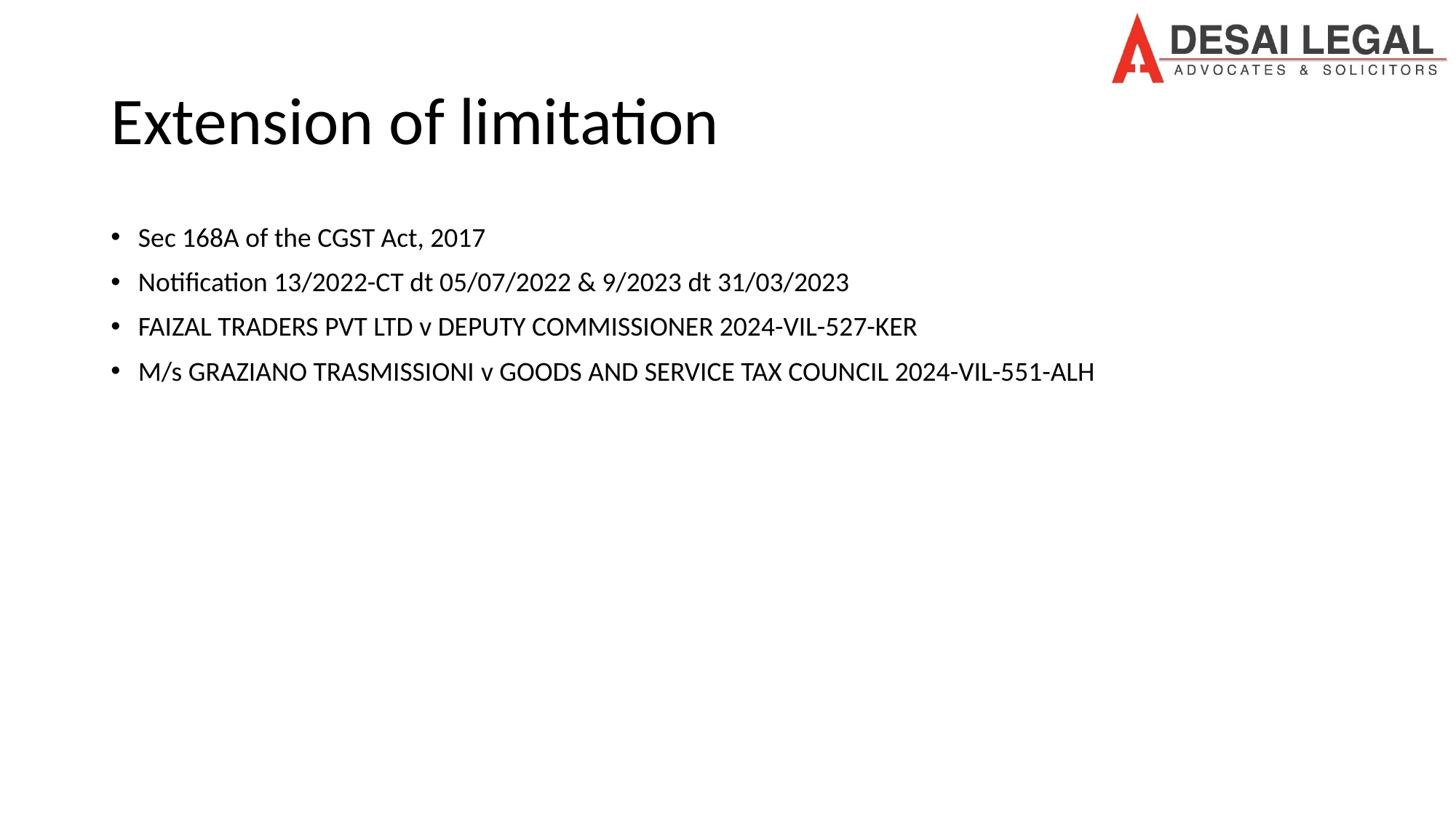

# Extension of limitation
Sec 168A of the CGST Act, 2017
Notification 13/2022-CT dt 05/07/2022 & 9/2023 dt 31/03/2023
FAIZAL TRADERS PVT LTD v DEPUTY COMMISSIONER 2024-VIL-527-KER
M/s GRAZIANO TRASMISSIONI v GOODS AND SERVICE TAX COUNCIL 2024-VIL-551-ALH